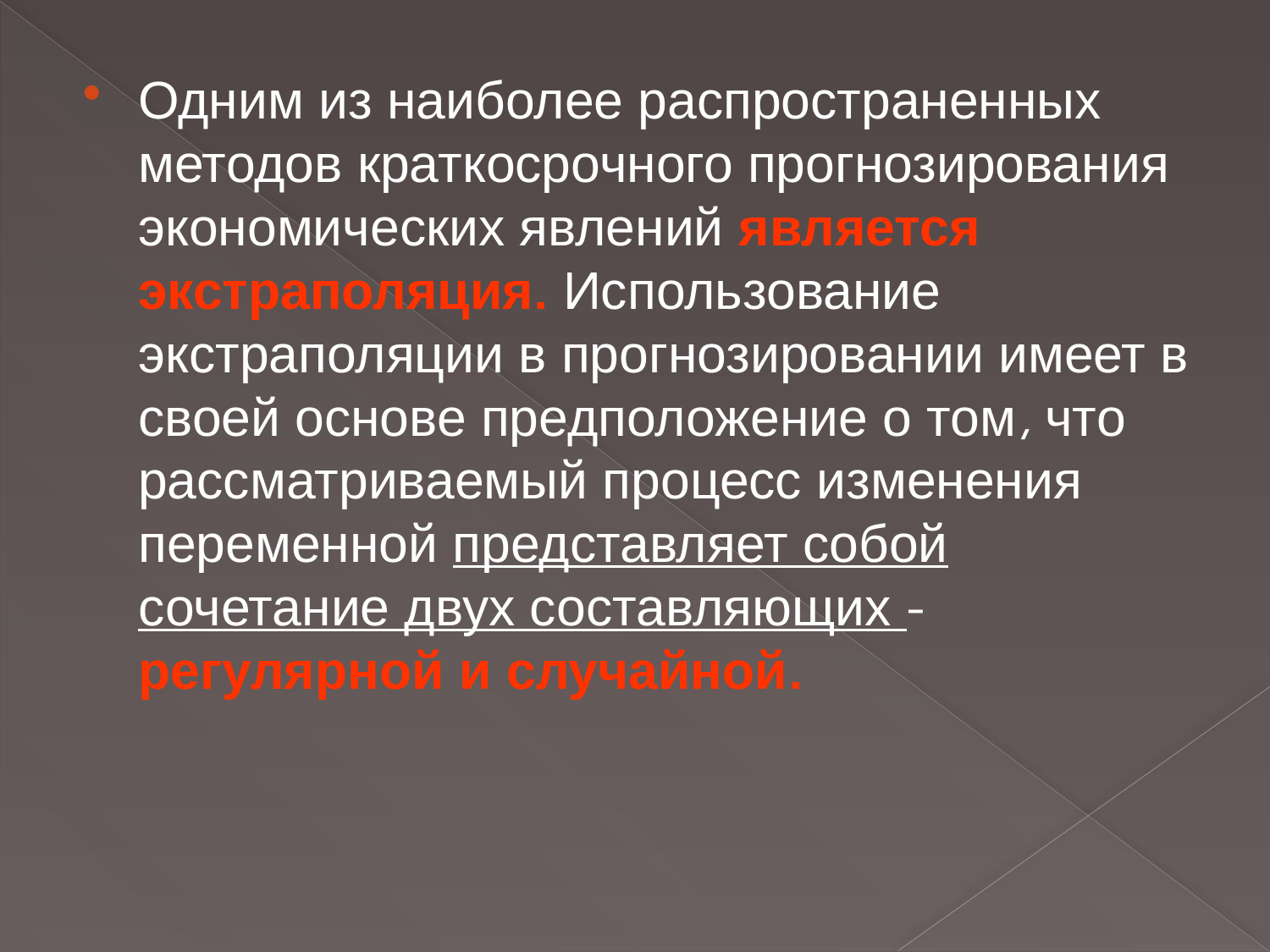

Одним из наиболее распространенных методов краткосрочного прогнозирования экономических явлений является экстраполяция. Использование экстраполяции в прогнозировании имеет в своей основе предположение о том, что рассматриваемый процесс изменения переменной представляет собой сочетание двух составляющих - регулярной и случайной.